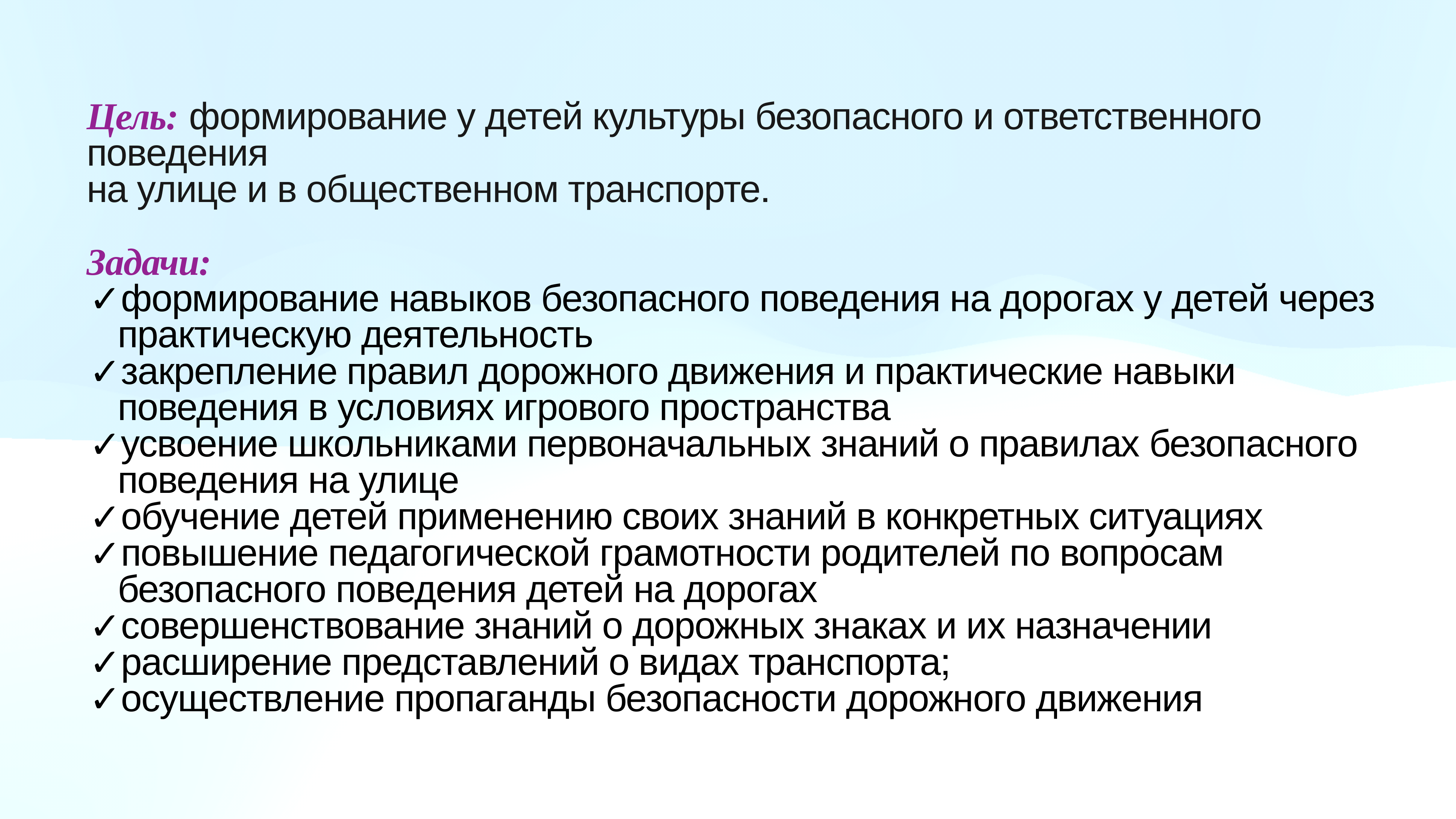

Цель: формирование у детей культуры безопасного и ответственного поведения
на улице и в общественном транспорте.

Задачи:
формирование навыков безопасного поведения на дорогах у детей через практическую деятельность
закрепление правил дорожного движения и практические навыки поведения в условиях игрового пространства
усвоение школьниками первоначальных знаний о правилах безопасного поведения на улице
обучение детей применению своих знаний в конкретных ситуациях
повышение педагогической грамотности родителей по вопросам безопасного поведения детей на дорогах
совершенствование знаний о дорожных знаках и их назначении
расширение представлений о видах транспорта;
осуществление пропаганды безопасности дорожного движения